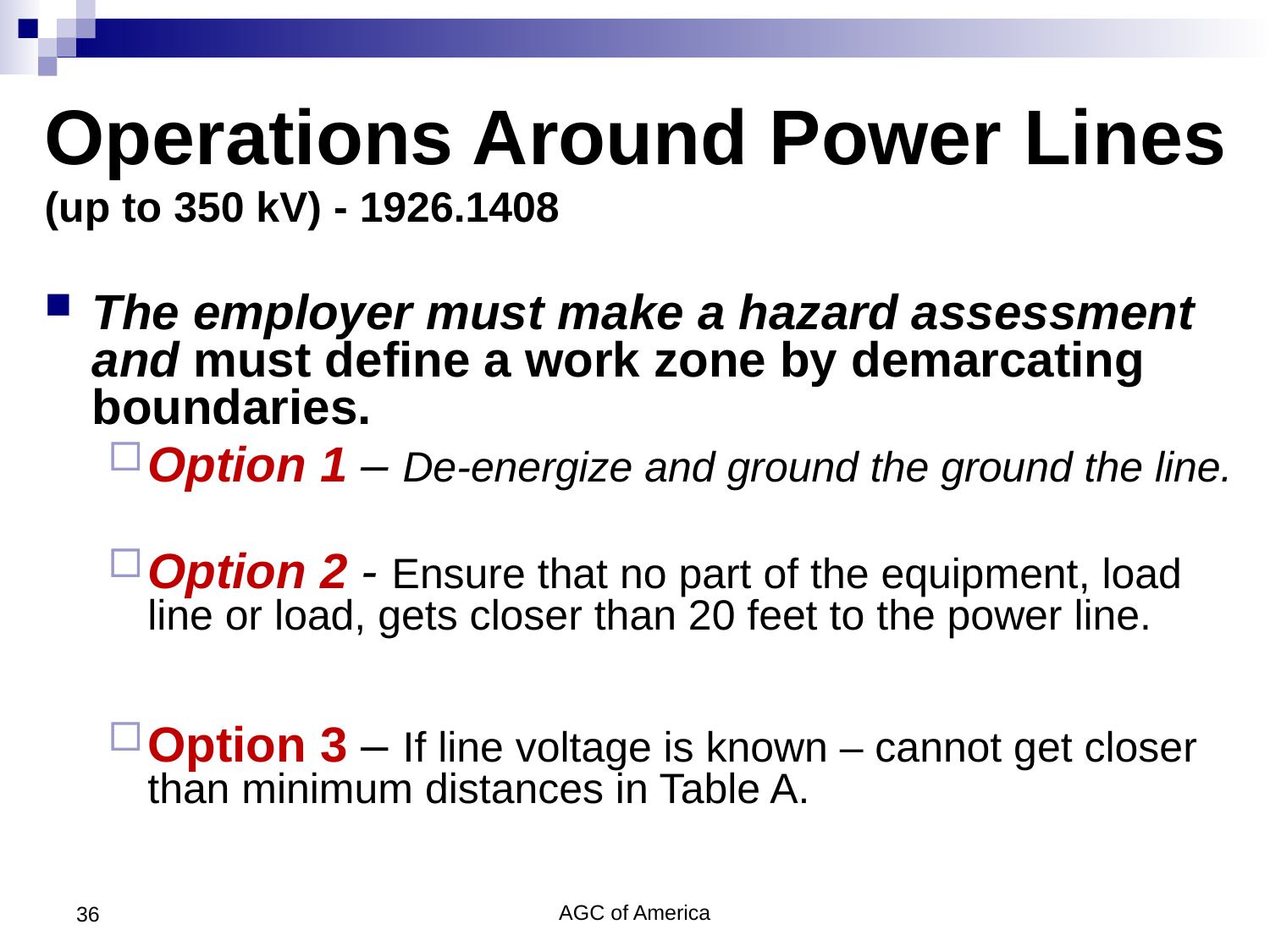

# Operations Around Power Lines (up to 350 kV) - 1926.1408
The employer must make a hazard assessment and must define a work zone by demarcating boundaries.
Option 1 – De-energize and ground the ground the line.

Option 2 - Ensure that no part of the equipment, load line or load, gets closer than 20 feet to the power line.

Option 3 – If line voltage is known – cannot get closer than minimum distances in Table A.
36
AGC of America